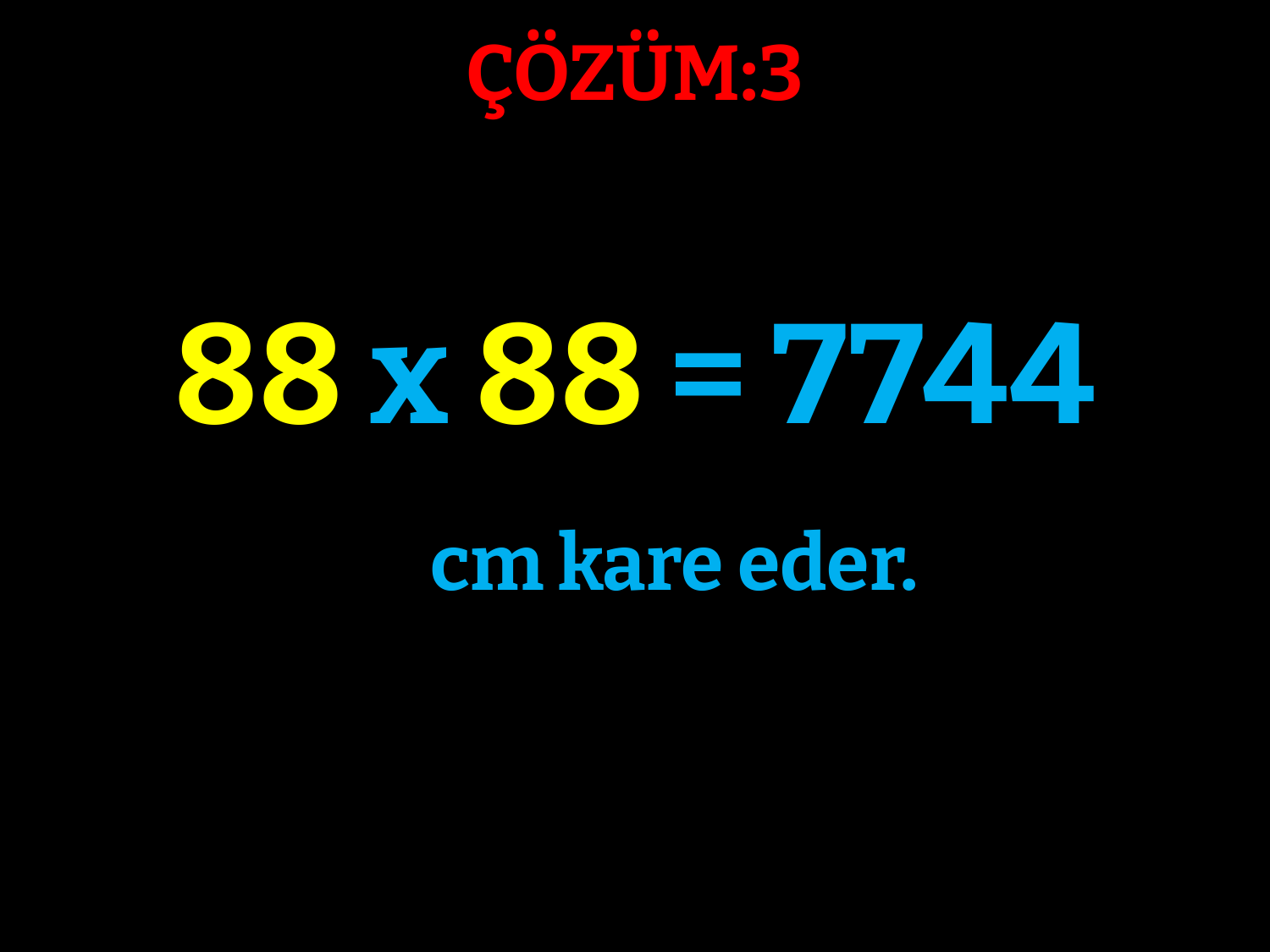

ÇÖZÜM:3
88 x 88 = 7744
#
cm kare eder.